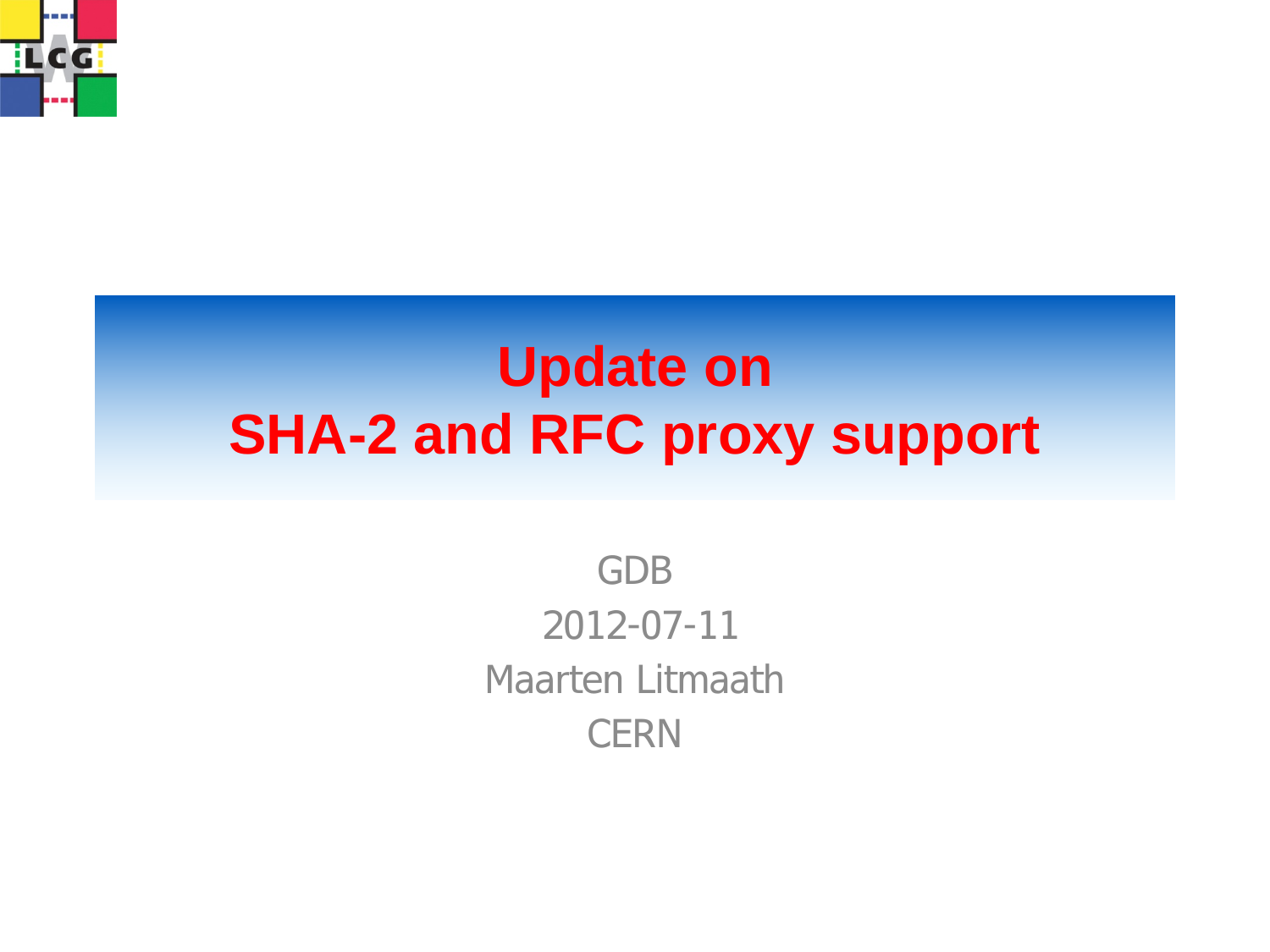

# Update on SHA-2 and RFC proxy support
GDB
 2012-07-11
Maarten Litmaath
CERN